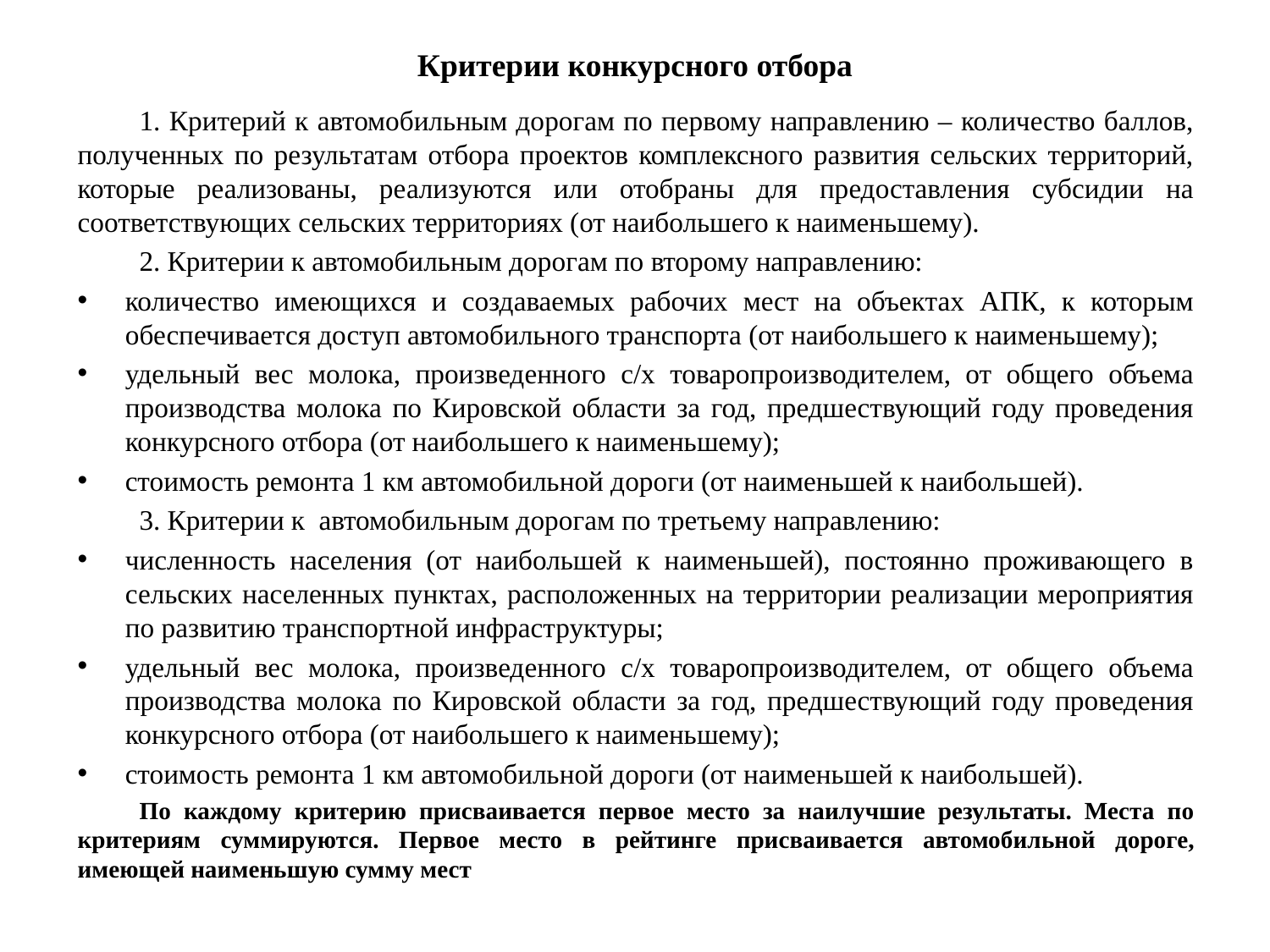

# Критерии конкурсного отбора
1. Критерий к автомобильным дорогам по первому направлению – количество баллов, полученных по результатам отбора проектов комплексного развития сельских территорий, которые реализованы, реализуются или отобраны для предоставления субсидии на соответствующих сельских территориях (от наибольшего к наименьшему).
2. Критерии к автомобильным дорогам по второму направлению:
количество имеющихся и создаваемых рабочих мест на объектах АПК, к которым обеспечивается доступ автомобильного транспорта (от наибольшего к наименьшему);
удельный вес молока, произведенного с/х товаропроизводителем, от общего объема производства молока по Кировской области за год, предшествующий году проведения конкурсного отбора (от наибольшего к наименьшему);
стоимость ремонта 1 км автомобильной дороги (от наименьшей к наибольшей).
3. Критерии к  автомобильным дорогам по третьему направлению:
численность населения (от наибольшей к наименьшей), постоянно проживающего в сельских населенных пунктах, расположенных на территории реализации мероприятия по развитию транспортной инфраструктуры;
удельный вес молока, произведенного с/х товаропроизводителем, от общего объема производства молока по Кировской области за год, предшествующий году проведения конкурсного отбора (от наибольшего к наименьшему);
стоимость ремонта 1 км автомобильной дороги (от наименьшей к наибольшей).
По каждому критерию присваивается первое место за наилучшие результаты. Места по критериям суммируются. Первое место в рейтинге присваивается автомобильной дороге, имеющей наименьшую сумму мест